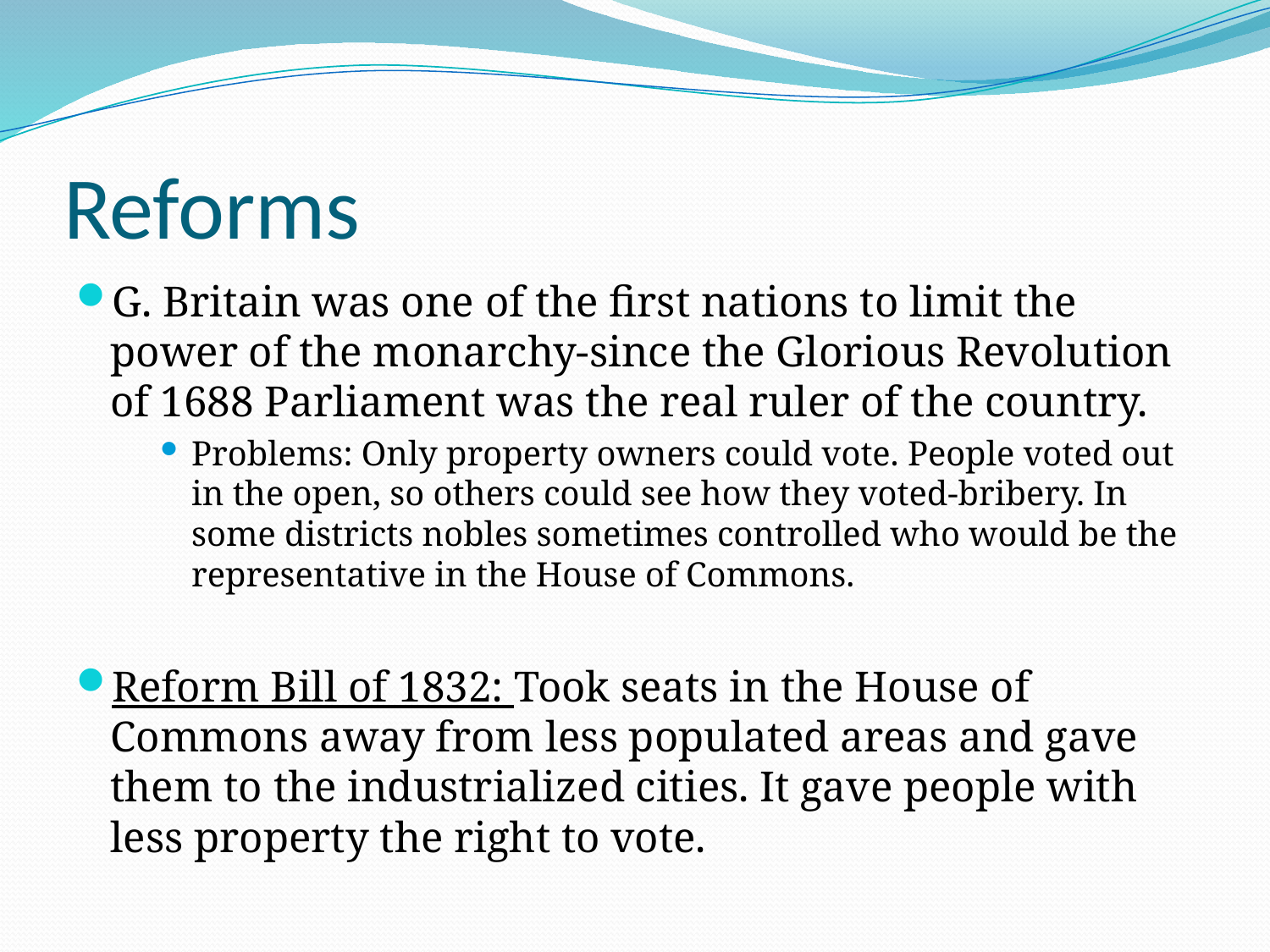

# Reforms
G. Britain was one of the first nations to limit the power of the monarchy-since the Glorious Revolution of 1688 Parliament was the real ruler of the country.
Problems: Only property owners could vote. People voted out in the open, so others could see how they voted-bribery. In some districts nobles sometimes controlled who would be the representative in the House of Commons.

Reform Bill of 1832: Took seats in the House of Commons away from less populated areas and gave them to the industrialized cities. It gave people with less property the right to vote.